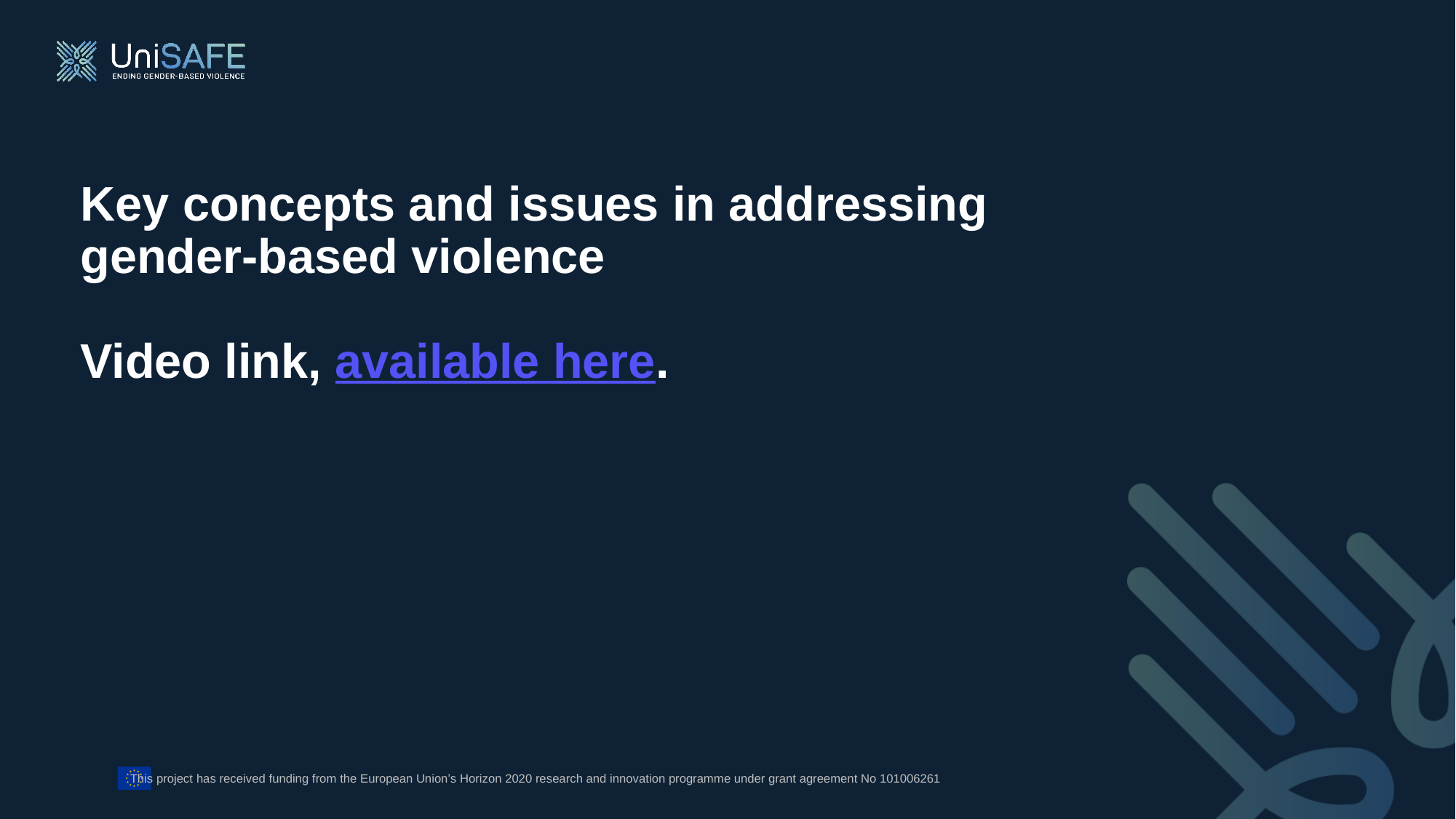

# Key concepts and issues in addressing gender-based violence
Video link, available here.